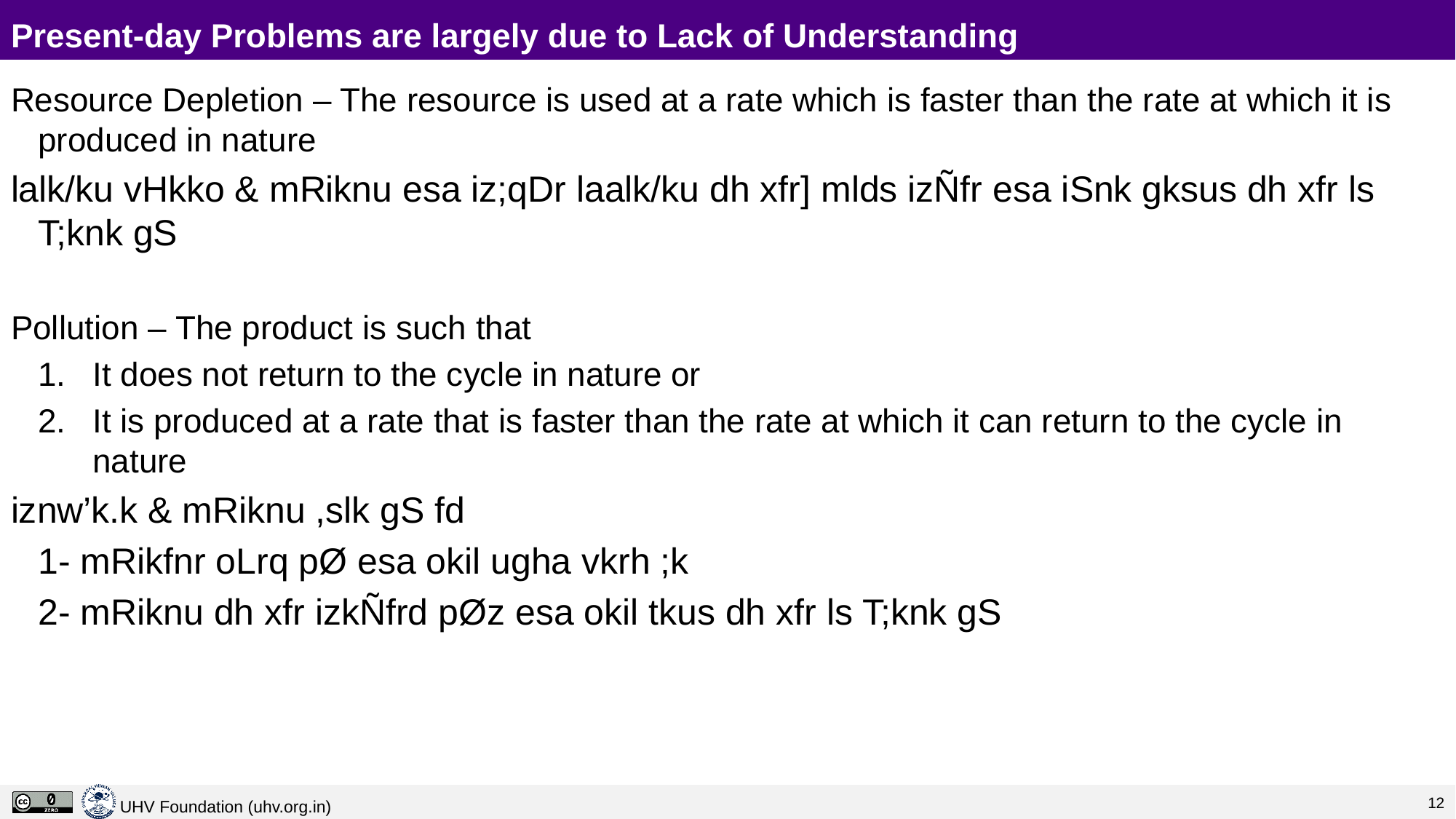

# Present-day Problems are largely due to Lack of Understanding
Resource Depletion – The resource is used at a rate which is faster than the rate at which it is produced in nature
lalk/ku vHkko & mRiknu esa iz;qDr laalk/ku dh xfr] mlds izÑfr esa iSnk gksus dh xfr ls T;knk gS

Pollution – The product is such that
It does not return to the cycle in nature or
It is produced at a rate that is faster than the rate at which it can return to the cycle in nature
iznw’k.k & mRiknu ,slk gS fd
1- mRikfnr oLrq pØ esa okil ugha vkrh ;k
2- mRiknu dh xfr izkÑfrd pØz esa okil tkus dh xfr ls T;knk gS